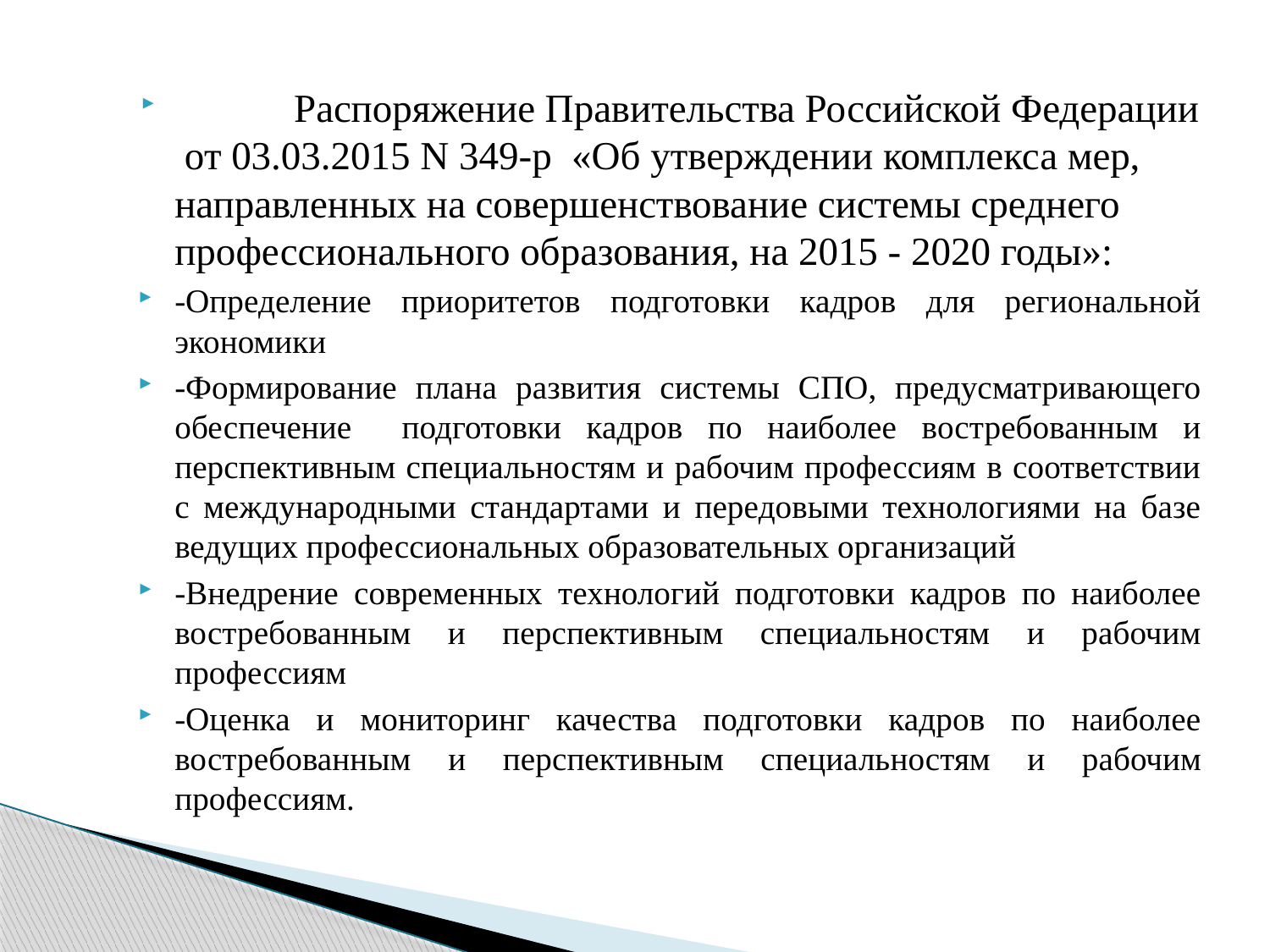

#
	Распоряжение Правительства Российской Федерации  от 03.03.2015 N 349-р  «Об утверждении комплекса мер, направленных на совершенствование системы среднего профессионального образования, на 2015 - 2020 годы»:
-Определение приоритетов подготовки кадров для региональной экономики
-Формирование плана развития системы СПО, предусматривающего обеспечение  подготовки кадров по наиболее востребованным и перспективным специальностям и рабочим профессиям в соответствии с международными стандартами и передовыми технологиями на базе ведущих профессиональных образовательных организаций
-Внедрение современных технологий подготовки кадров по наиболее востребованным и перспективным специальностям и рабочим профессиям
-Оценка и мониторинг качества подготовки кадров по наиболее востребованным и перспективным специальностям и рабочим профессиям.